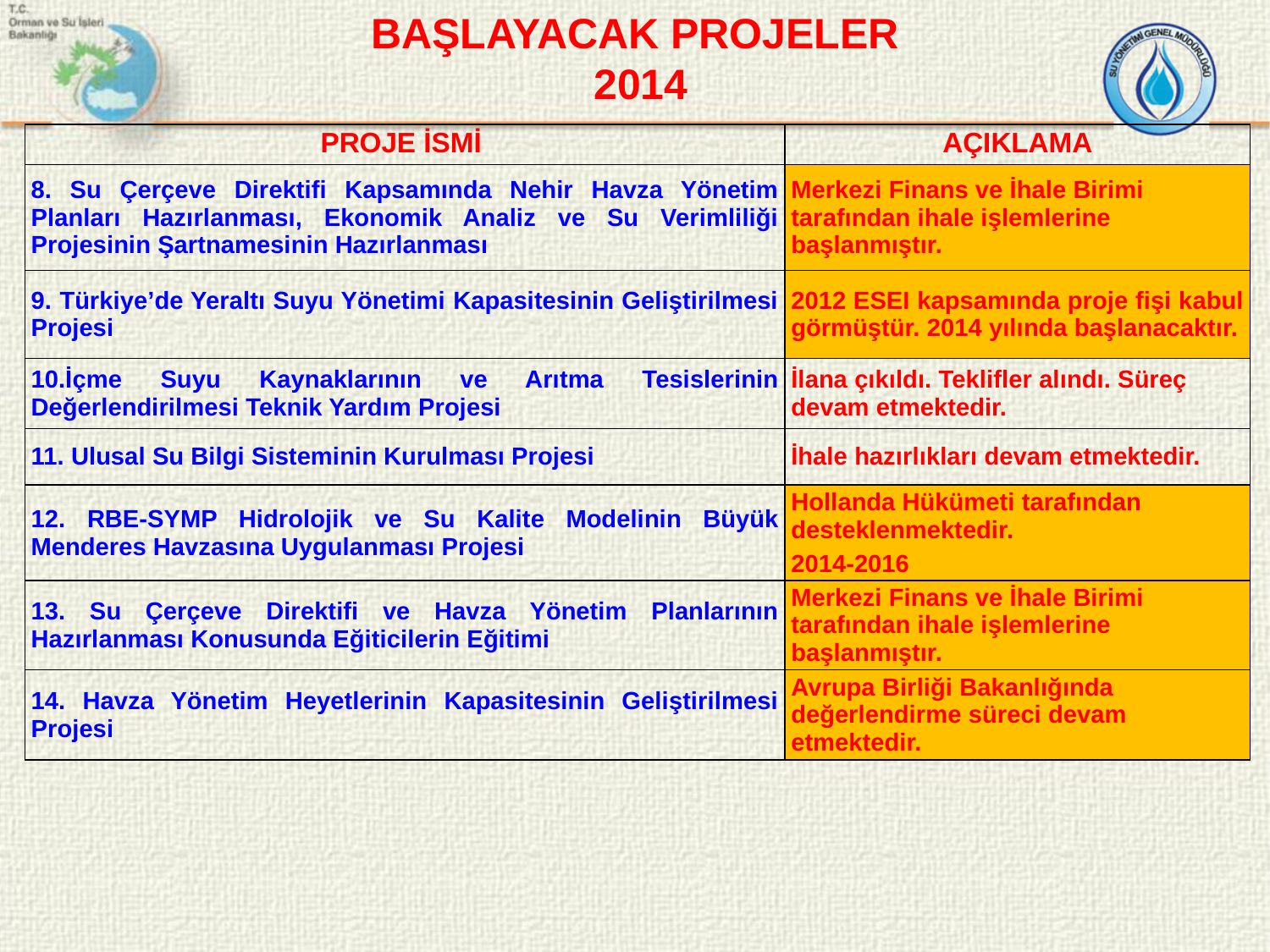

BAŞLAYACAK PROJELER
 2014
| PROJE İSMİ | AÇIKLAMA |
| --- | --- |
| 8. Su Çerçeve Direktifi Kapsamında Nehir Havza Yönetim Planları Hazırlanması, Ekonomik Analiz ve Su Verimliliği Projesinin Şartnamesinin Hazırlanması | Merkezi Finans ve İhale Birimi tarafından ihale işlemlerine başlanmıştır. |
| 9. Türkiye’de Yeraltı Suyu Yönetimi Kapasitesinin Geliştirilmesi Projesi | 2012 ESEI kapsamında proje fişi kabul görmüştür. 2014 yılında başlanacaktır. |
| 10.İçme Suyu Kaynaklarının ve Arıtma Tesislerinin Değerlendirilmesi Teknik Yardım Projesi | İlana çıkıldı. Teklifler alındı. Süreç devam etmektedir. |
| 11. Ulusal Su Bilgi Sisteminin Kurulması Projesi | İhale hazırlıkları devam etmektedir. |
| 12. RBE-SYMP Hidrolojik ve Su Kalite Modelinin Büyük Menderes Havzasına Uygulanması Projesi | Hollanda Hükümeti tarafından desteklenmektedir. 2014-2016 |
| 13. Su Çerçeve Direktifi ve Havza Yönetim Planlarının Hazırlanması Konusunda Eğiticilerin Eğitimi | Merkezi Finans ve İhale Birimi tarafından ihale işlemlerine başlanmıştır. |
| 14. Havza Yönetim Heyetlerinin Kapasitesinin Geliştirilmesi Projesi | Avrupa Birliği Bakanlığında değerlendirme süreci devam etmektedir. |